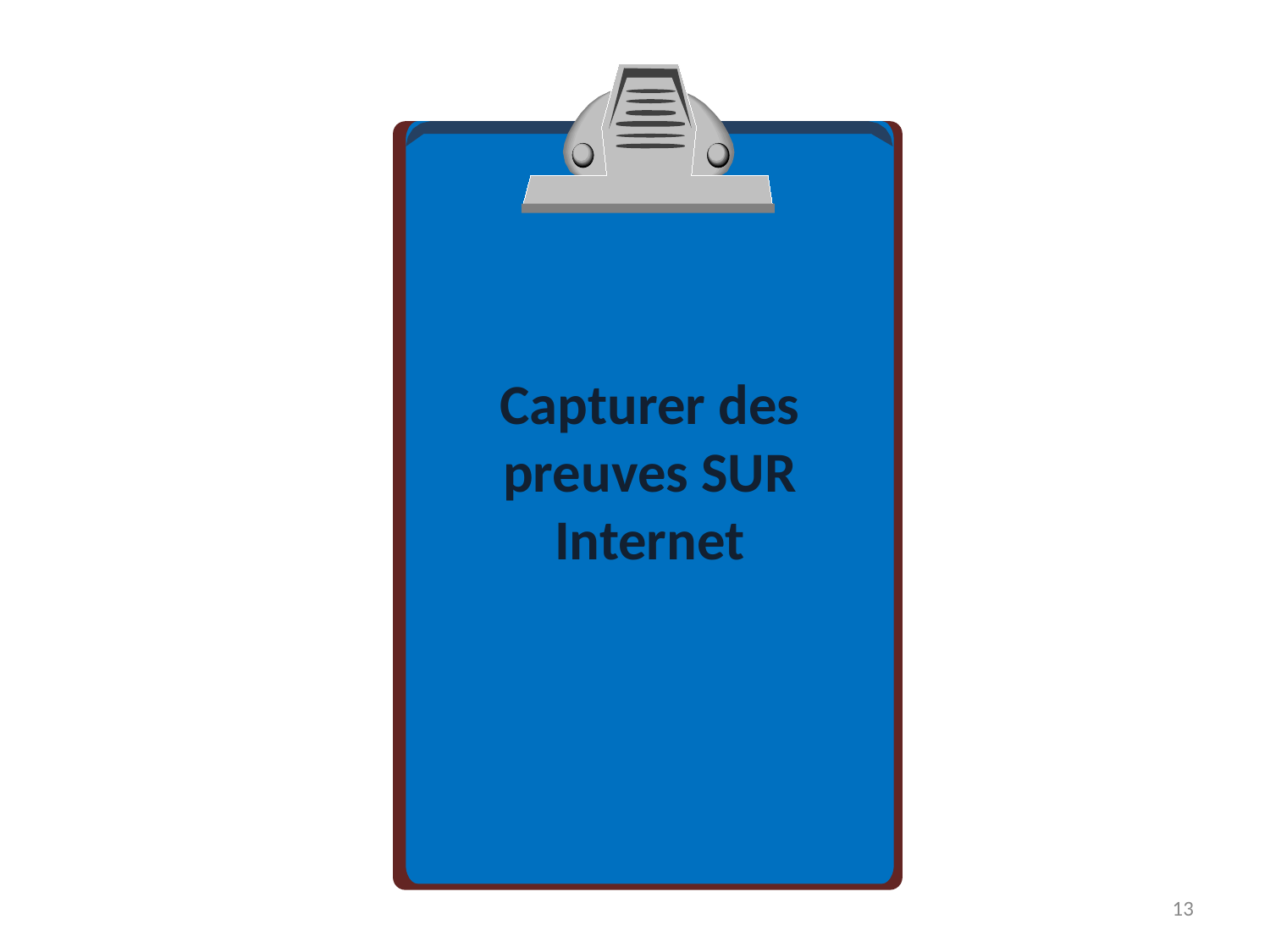

Capturer des preuves SUR Internet
# 13